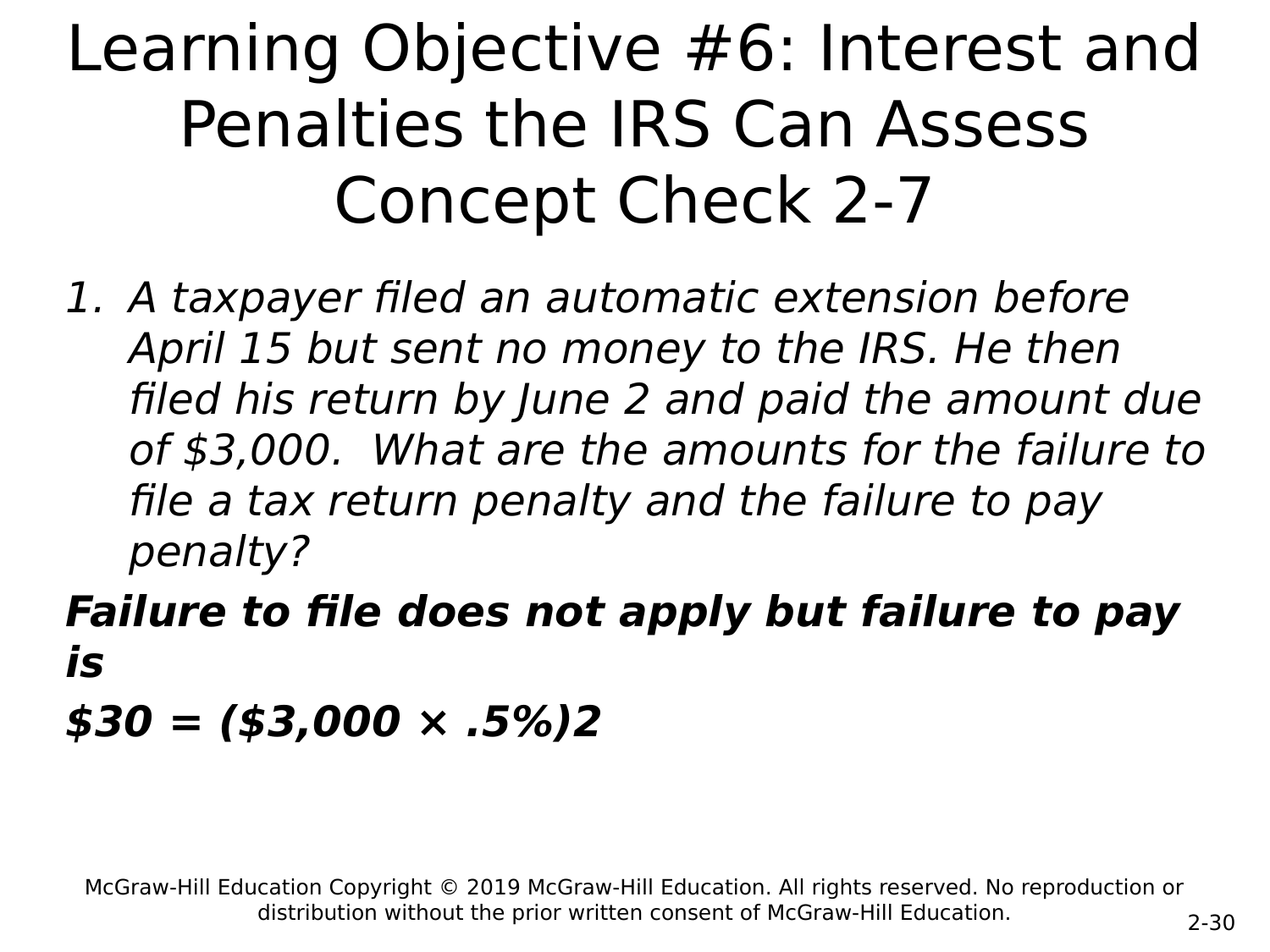

# Learning Objective #6: Interest and Penalties the IRS Can Assess Concept Check 2-7
A taxpayer filed an automatic extension before April 15 but sent no money to the IRS. He then filed his return by June 2 and paid the amount due of $3,000.  What are the amounts for the failure to file a tax return penalty and the failure to pay penalty?
Failure to file does not apply but failure to pay is
$30 = ($3,000 × .5%)2
McGraw-Hill Education Copyright © 2019 McGraw-Hill Education. All rights reserved. No reproduction or distribution without the prior written consent of McGraw-Hill Education.
2-30